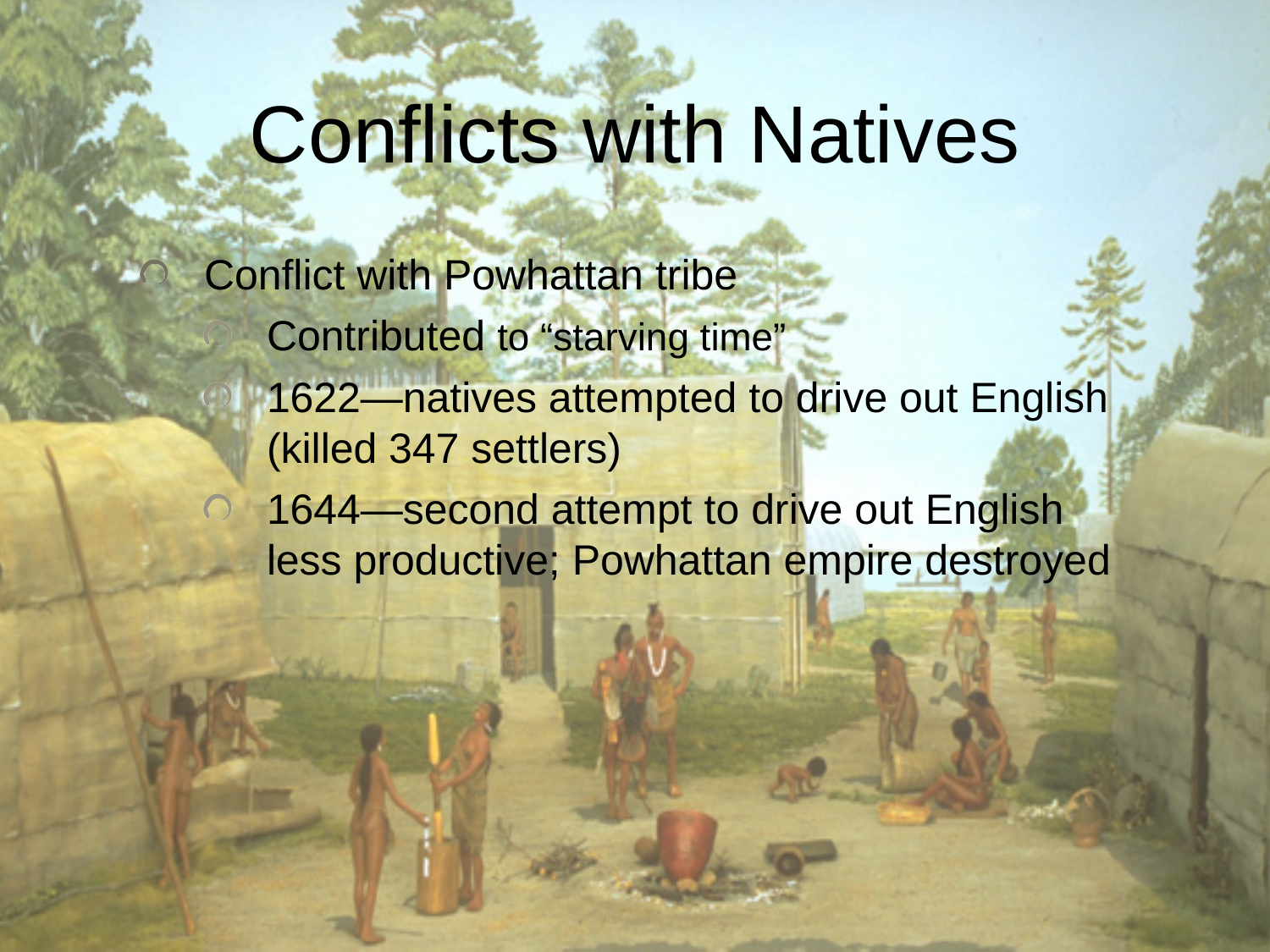

# Conflicts with Natives
Conflict with Powhattan tribe
Contributed to “starving time”
1622—natives attempted to drive out English (killed 347 settlers)
1644—second attempt to drive out English less productive; Powhattan empire destroyed